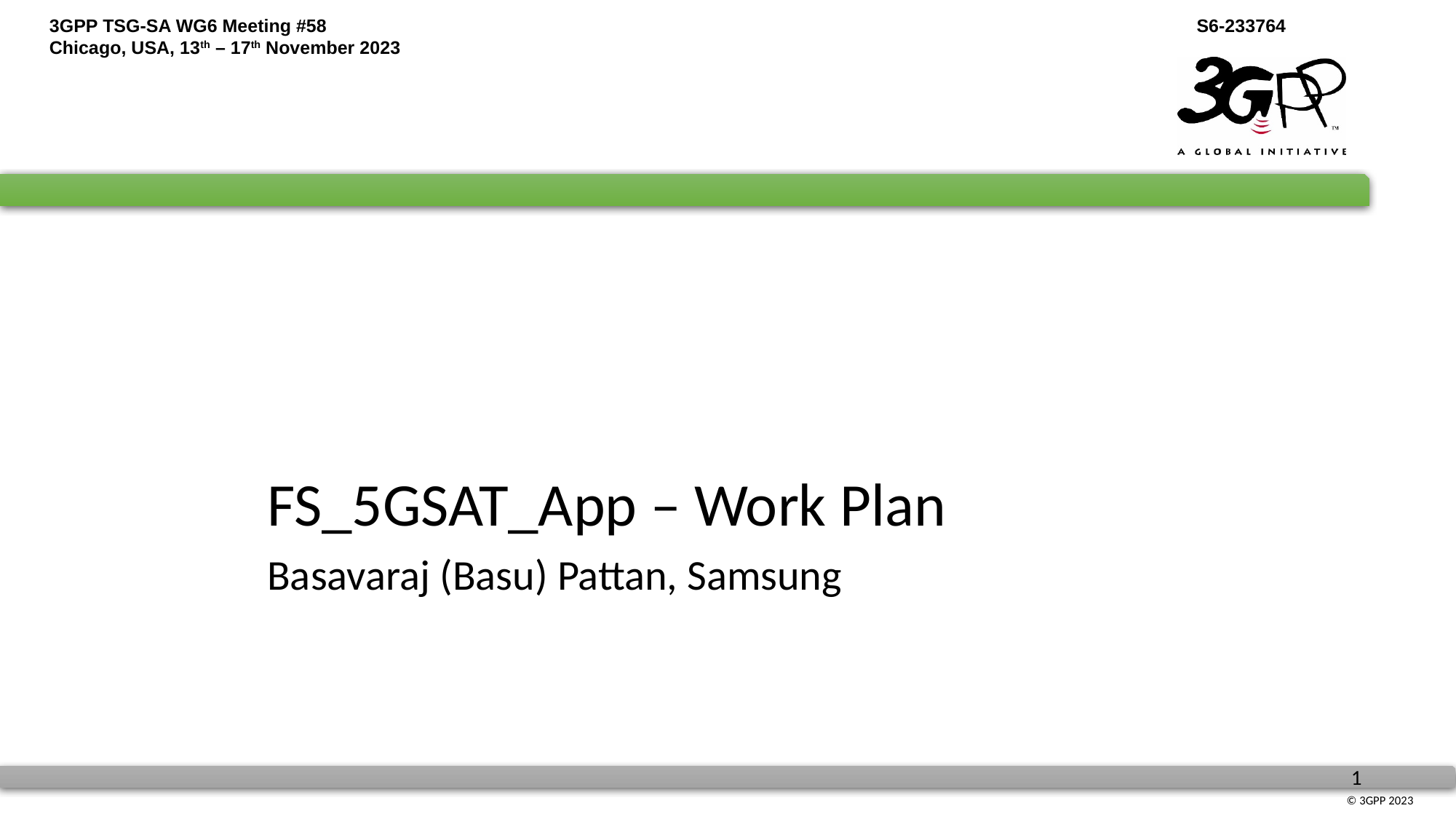

# FS_5GSAT_App – Work Plan
Basavaraj (Basu) Pattan, Samsung